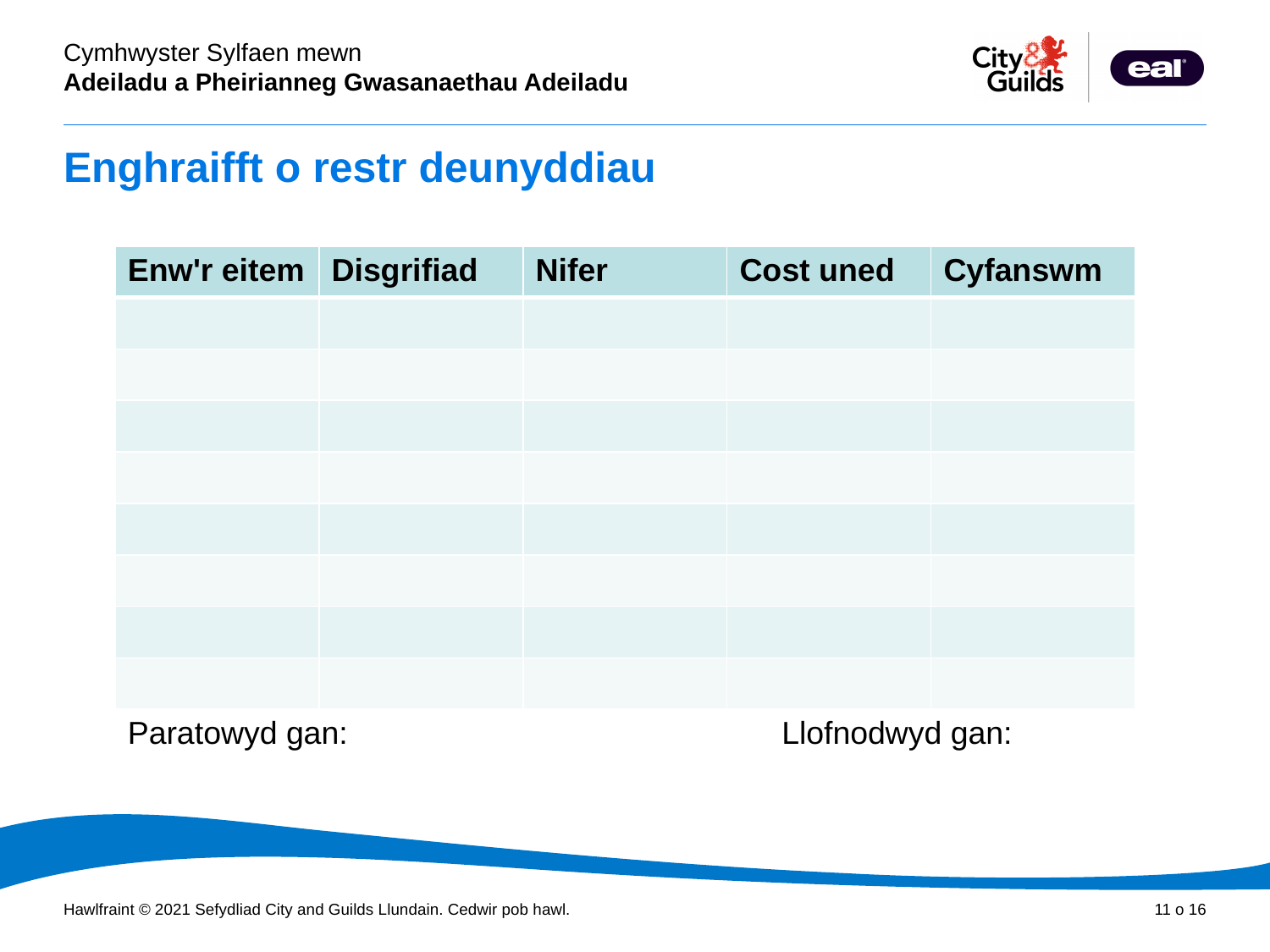

# Enghraifft o restr deunyddiau
| Enw'r eitem | Disgrifiad | Nifer | Cost uned | Cyfanswm |
| --- | --- | --- | --- | --- |
|  |  |  |  |  |
|  |  |  |  |  |
|  |  |  |  |  |
|  |  |  |  |  |
|  |  |  |  |  |
|  |  |  |  |  |
|  |  |  |  |  |
|  |  |  |  |  |
| Paratowyd gan: Llofnodwyd gan: |  |  |  |  |